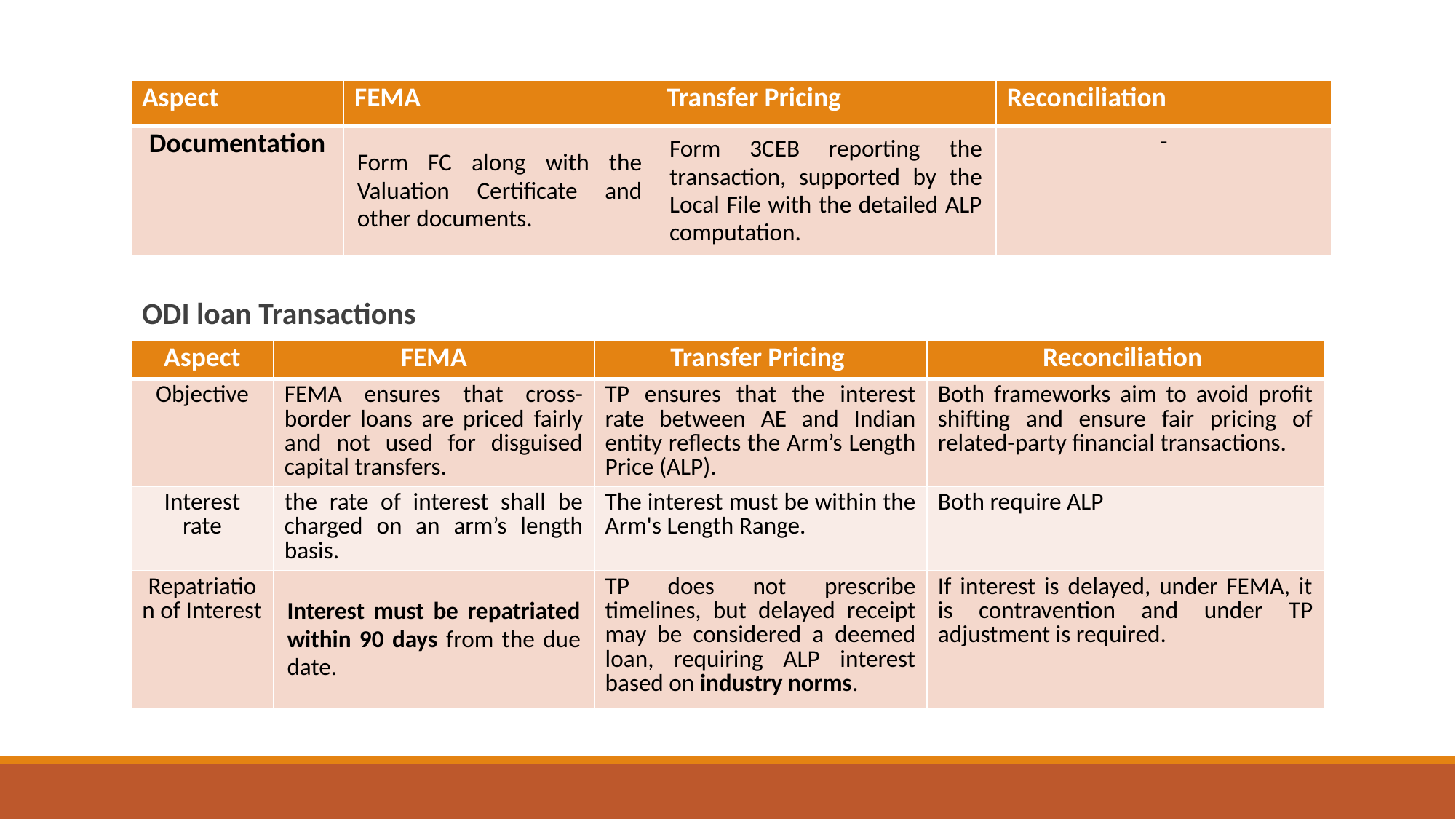

| Aspect | FEMA | Transfer Pricing | Reconciliation |
| --- | --- | --- | --- |
| Documentation | Form FC along with the Valuation Certificate and other documents. | Form 3CEB reporting the transaction, supported by the Local File with the detailed ALP computation. | - |
ODI loan Transactions

| Aspect | FEMA | Transfer Pricing | Reconciliation |
| --- | --- | --- | --- |
| Objective | FEMA ensures that cross-border loans are priced fairly and not used for disguised capital transfers. | TP ensures that the interest rate between AE and Indian entity reflects the Arm’s Length Price (ALP). | Both frameworks aim to avoid profit shifting and ensure fair pricing of related-party financial transactions. |
| Interest rate | the rate of interest shall be charged on an arm’s length basis. | The interest must be within the Arm's Length Range. | Both require ALP |
| Repatriation of Interest | Interest must be repatriated within 90 days from the due date. | TP does not prescribe timelines, but delayed receipt may be considered a deemed loan, requiring ALP interest based on industry norms. | If interest is delayed, under FEMA, it is contravention and under TP adjustment is required. |